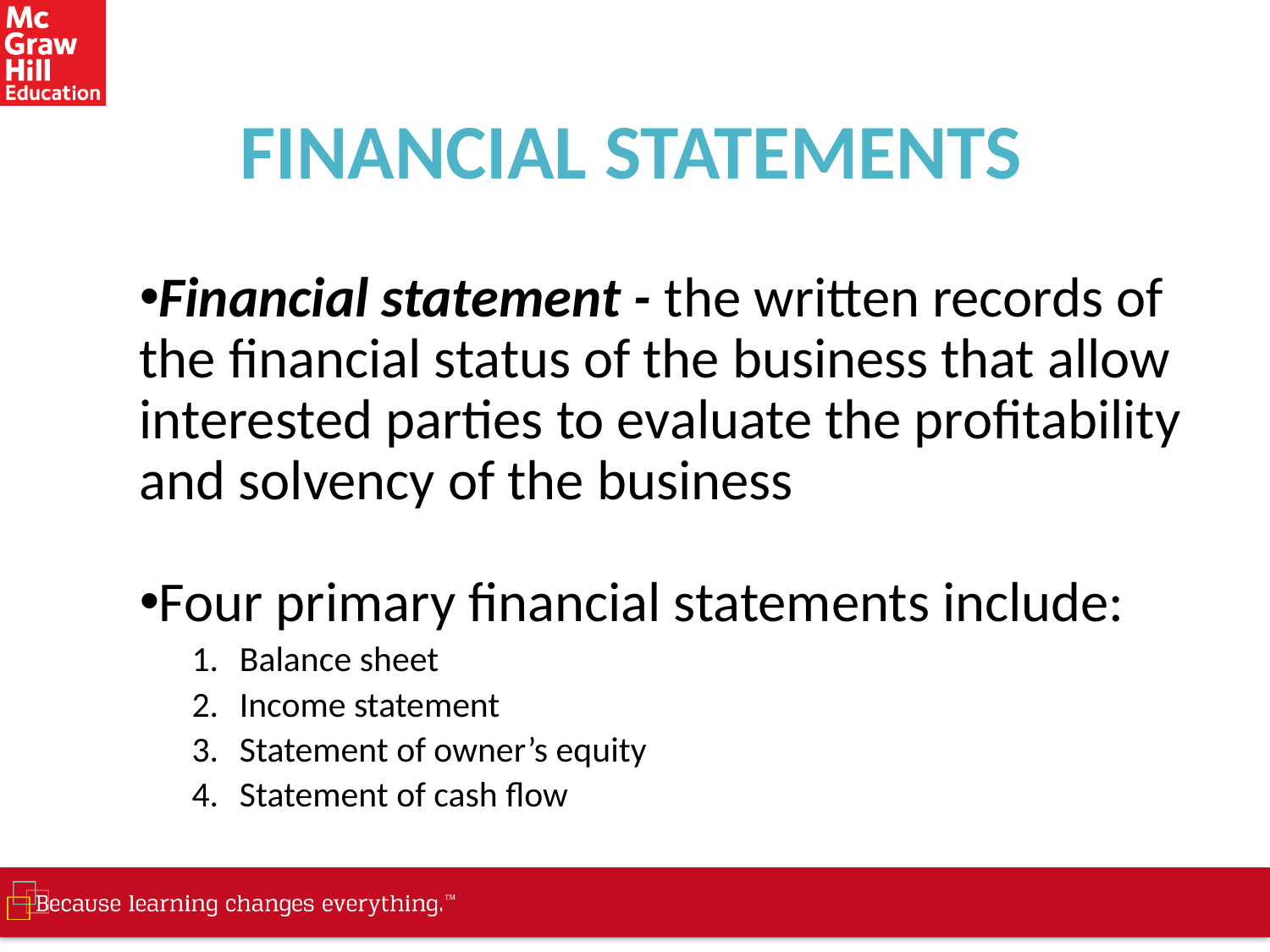

# FINANCIAL STATEMENTS
Financial statement - the written records of the financial status of the business that allow interested parties to evaluate the profitability and solvency of the business

Four primary financial statements include:
Balance sheet
Income statement
Statement of owner’s equity
Statement of cash flow